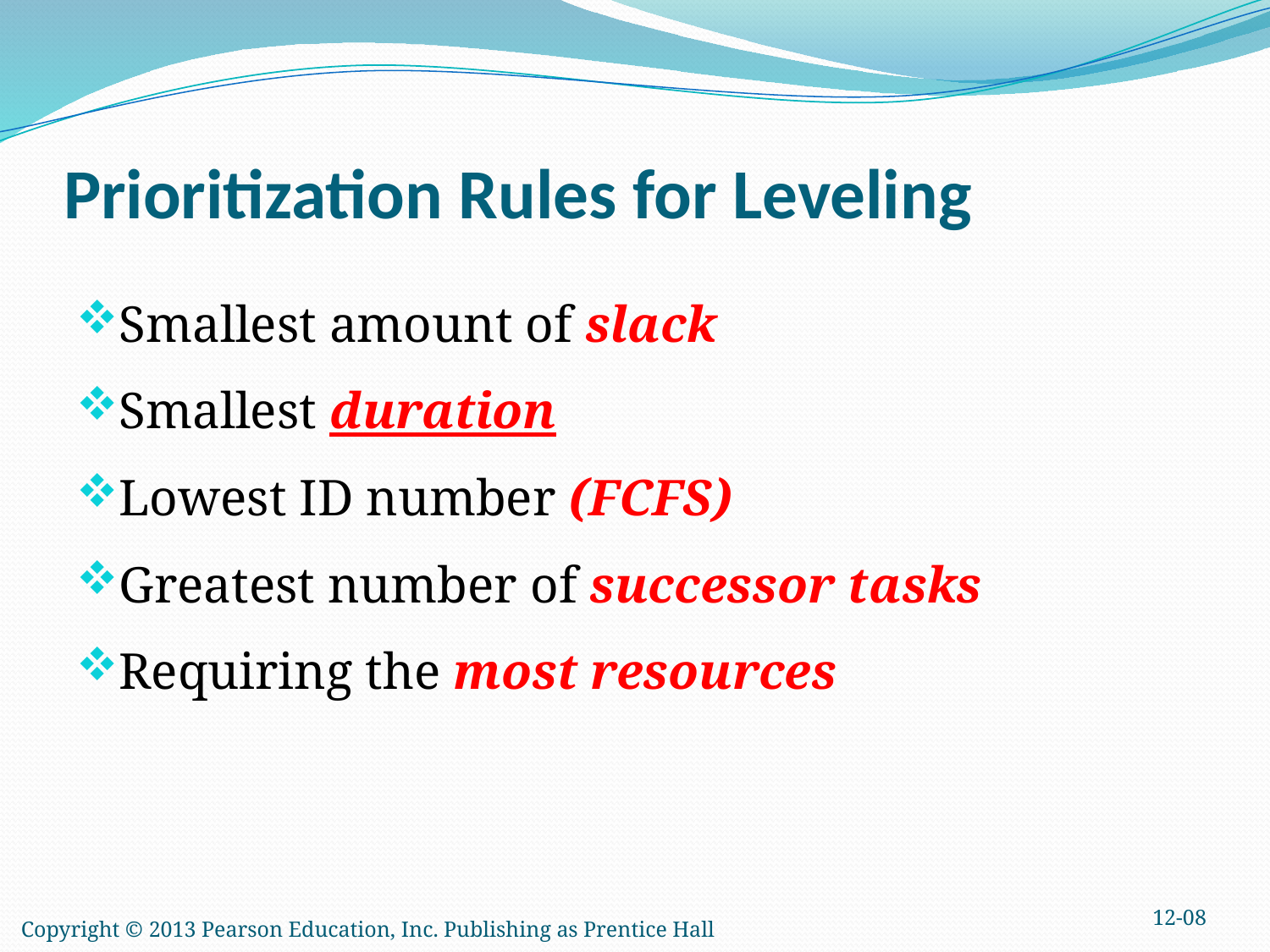

# Prioritization Rules for Leveling
Smallest amount of slack
Smallest duration
Lowest ID number (FCFS)
Greatest number of successor tasks
Requiring the most resources
12-08